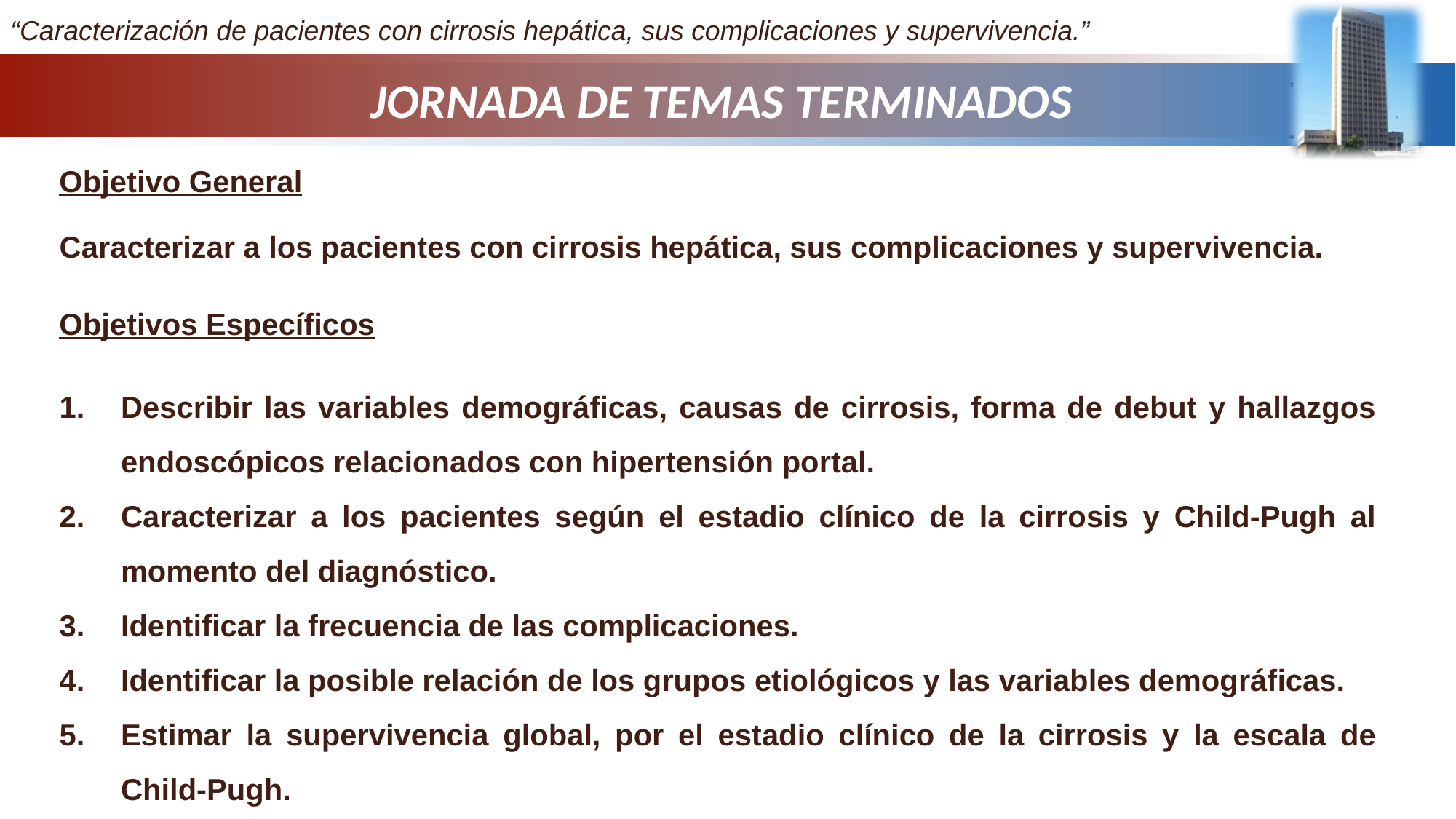

“Caracterización de pacientes con cirrosis hepática, sus complicaciones y supervivencia.”
# JORNADA DE TEMAS TERMINADOS
Objetivo General
Caracterizar a los pacientes con cirrosis hepática, sus complicaciones y supervivencia.
Objetivos Específicos
Describir las variables demográficas, causas de cirrosis, forma de debut y hallazgos endoscópicos relacionados con hipertensión portal.
Caracterizar a los pacientes según el estadio clínico de la cirrosis y Child-Pugh al momento del diagnóstico.
Identificar la frecuencia de las complicaciones.
Identificar la posible relación de los grupos etiológicos y las variables demográficas.
Estimar la supervivencia global, por el estadio clínico de la cirrosis y la escala de Child-Pugh.